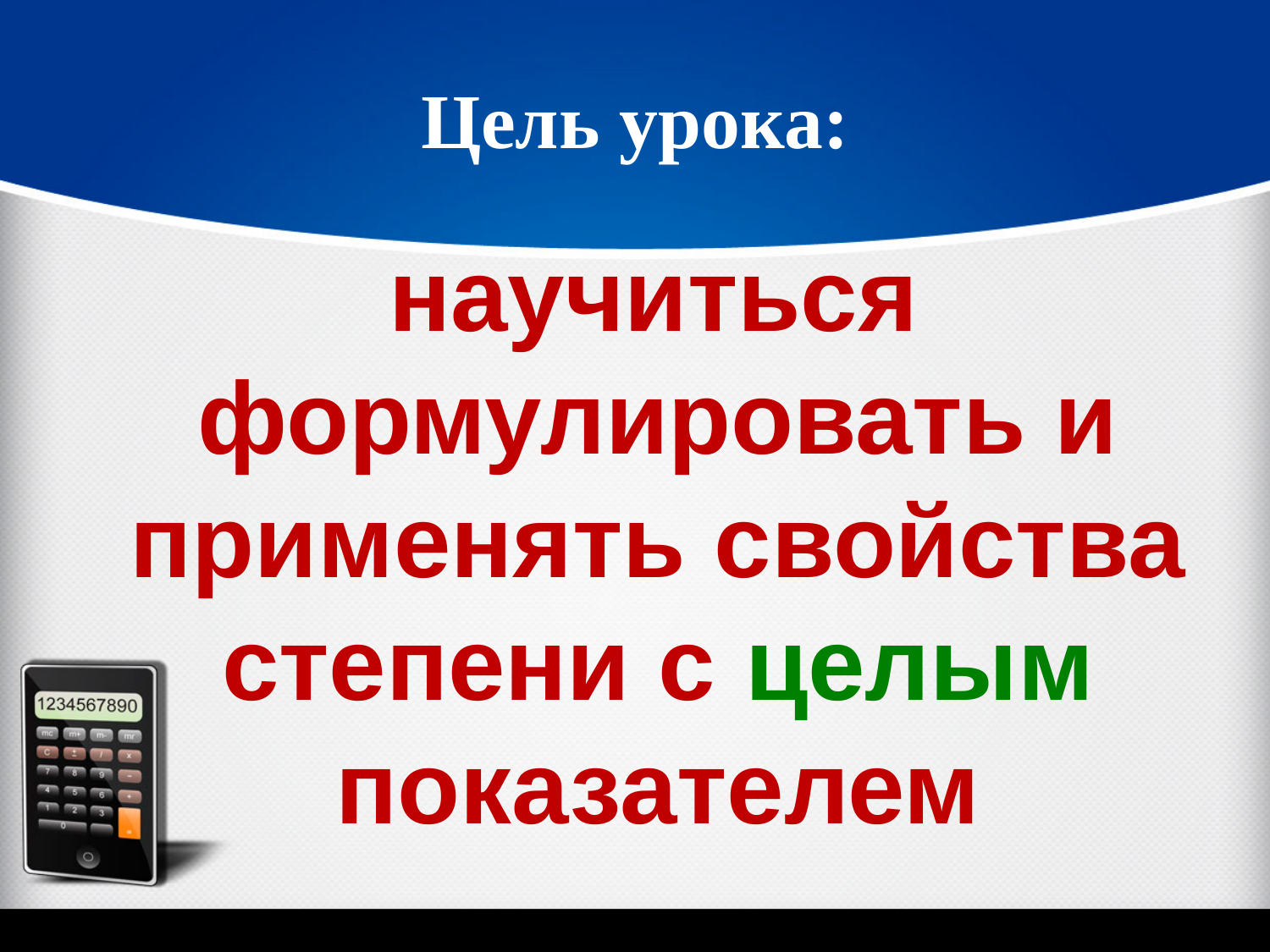

# Цель урока:
   научиться формулировать и применять свойства степени с целым показателем